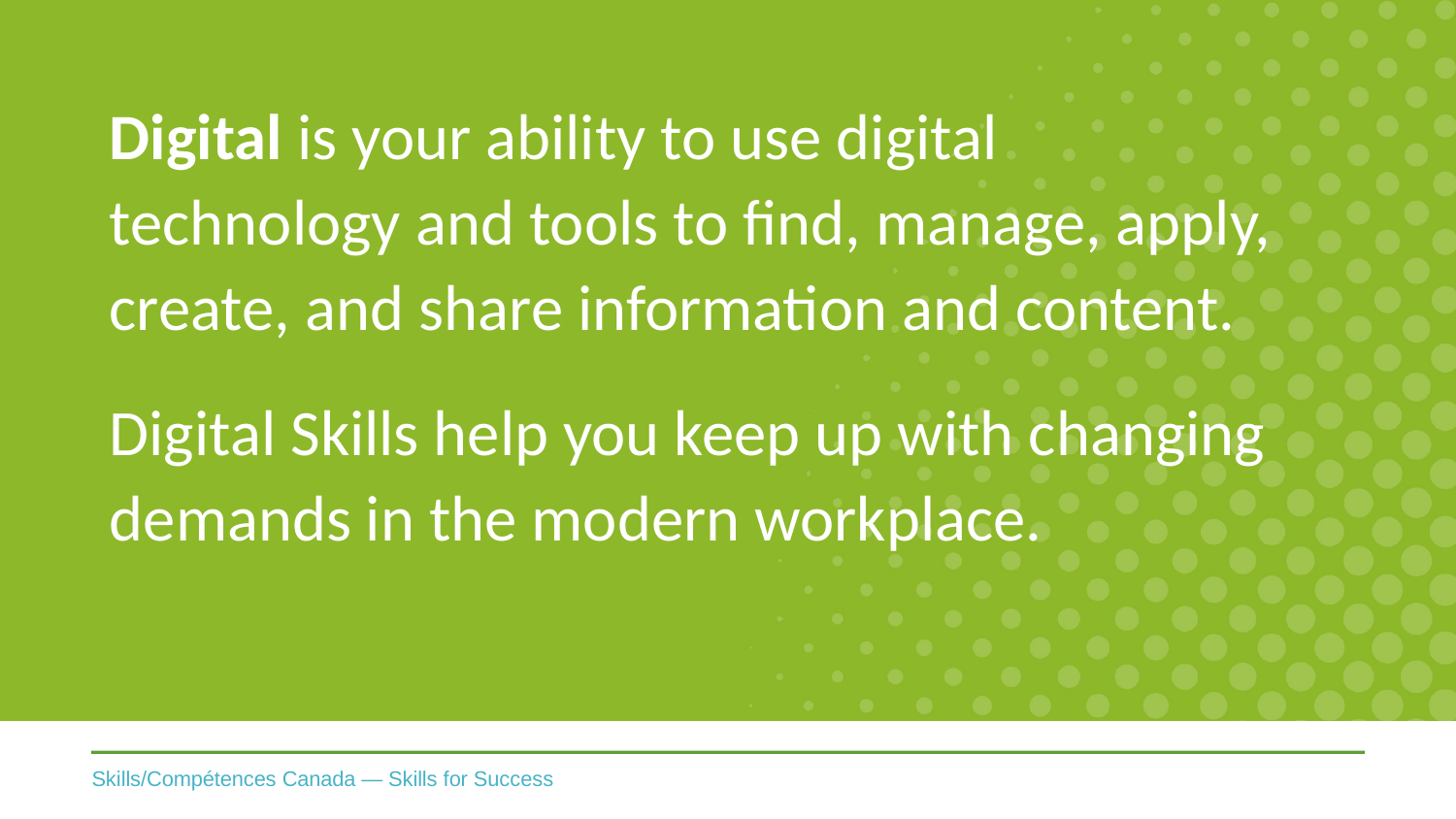

Digital is your ability to use digital technology and tools to find, manage, apply, create, and share information and content.
Digital Skills help you keep up with changing demands in the modern workplace.